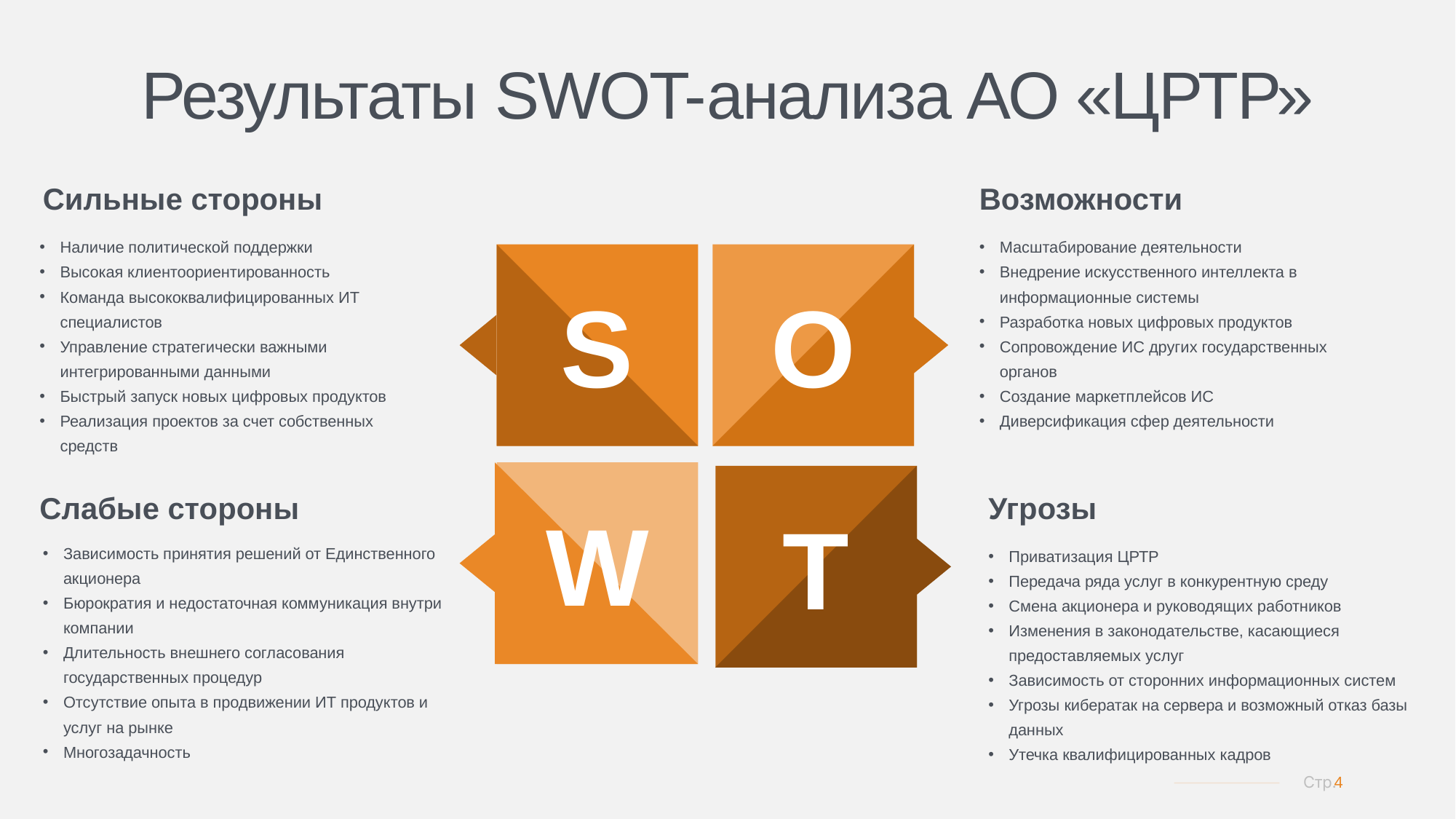

Результаты SWOT-анализа АО «ЦРТР»
Сильные стороны
Наличие политической поддержки
Высокая клиентоориентированность
Команда высококвалифицированных ИТ специалистов
Управление стратегически важными интегрированными данными
Быстрый запуск новых цифровых продуктов
Реализация проектов за счет собственных средств
Возможности
Масштабирование деятельности
Внедрение искусственного интеллекта в информационные системы
Разработка новых цифровых продуктов
Сопровождение ИС других государственных органов
Создание маркетплейсов ИС
Диверсификация сфер деятельности

S

O

W

T
Слабые стороны
Зависимость принятия решений от Единственного акционера
Бюрократия и недостаточная коммуникация внутри компании
Длительность внешнего согласования государственных процедур
Отсутствие опыта в продвижении ИТ продуктов и услуг на рынке
Многозадачность
Угрозы
Приватизация ЦРТР
Передача ряда услуг в конкурентную среду
Смена акционера и руководящих работников
Изменения в законодательстве, касающиеся предоставляемых услуг
Зависимость от сторонних информационных систем
Угрозы кибератак на сервера и возможный отказ базы данных
Утечка квалифицированных кадров